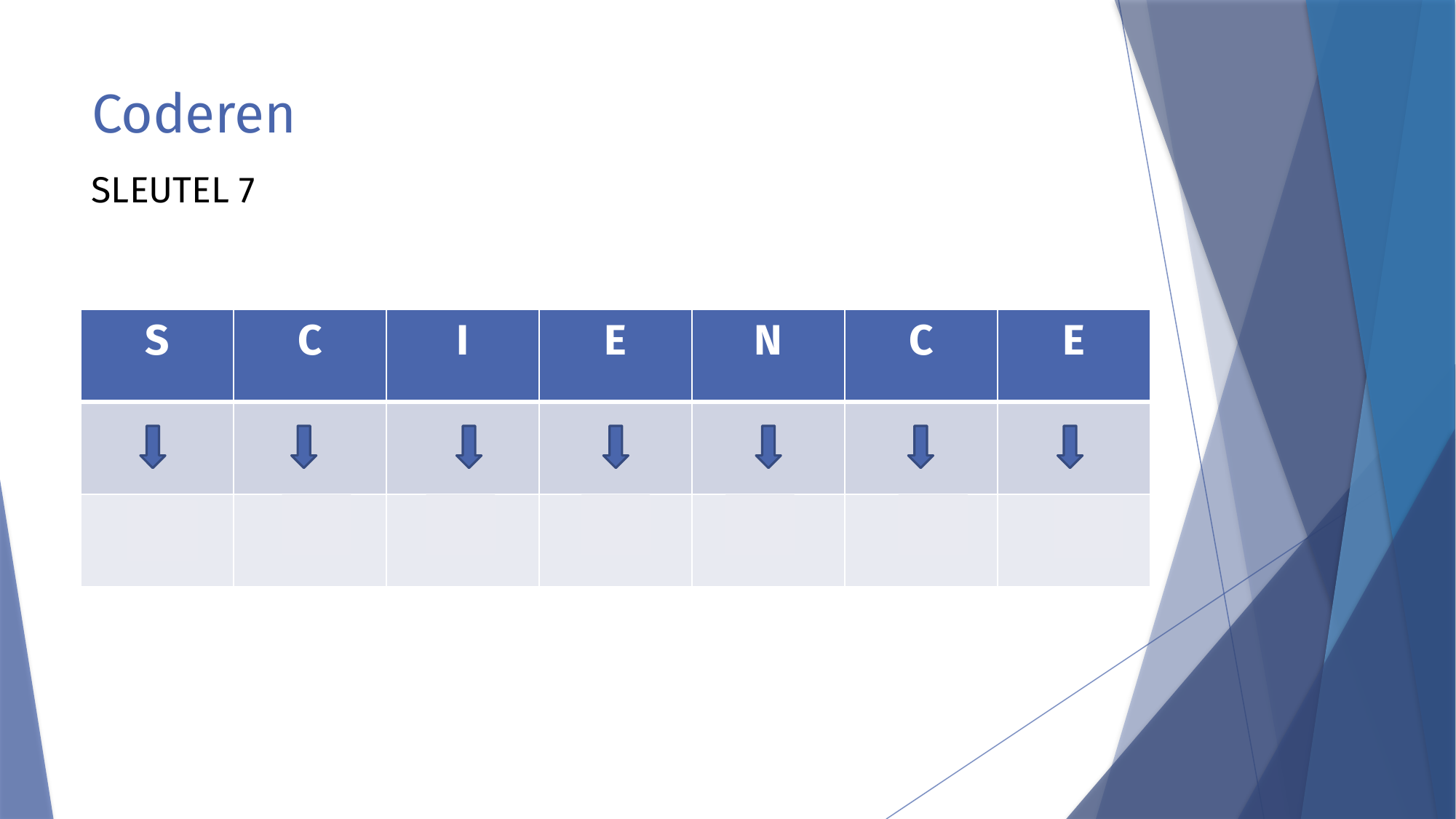

# Coderen
SLEUTEL 7
| S | C | I | E | N | C | E |
| --- | --- | --- | --- | --- | --- | --- |
|  |  |  |  |  |  |  |
| Z | J | P | L | U | J | L |